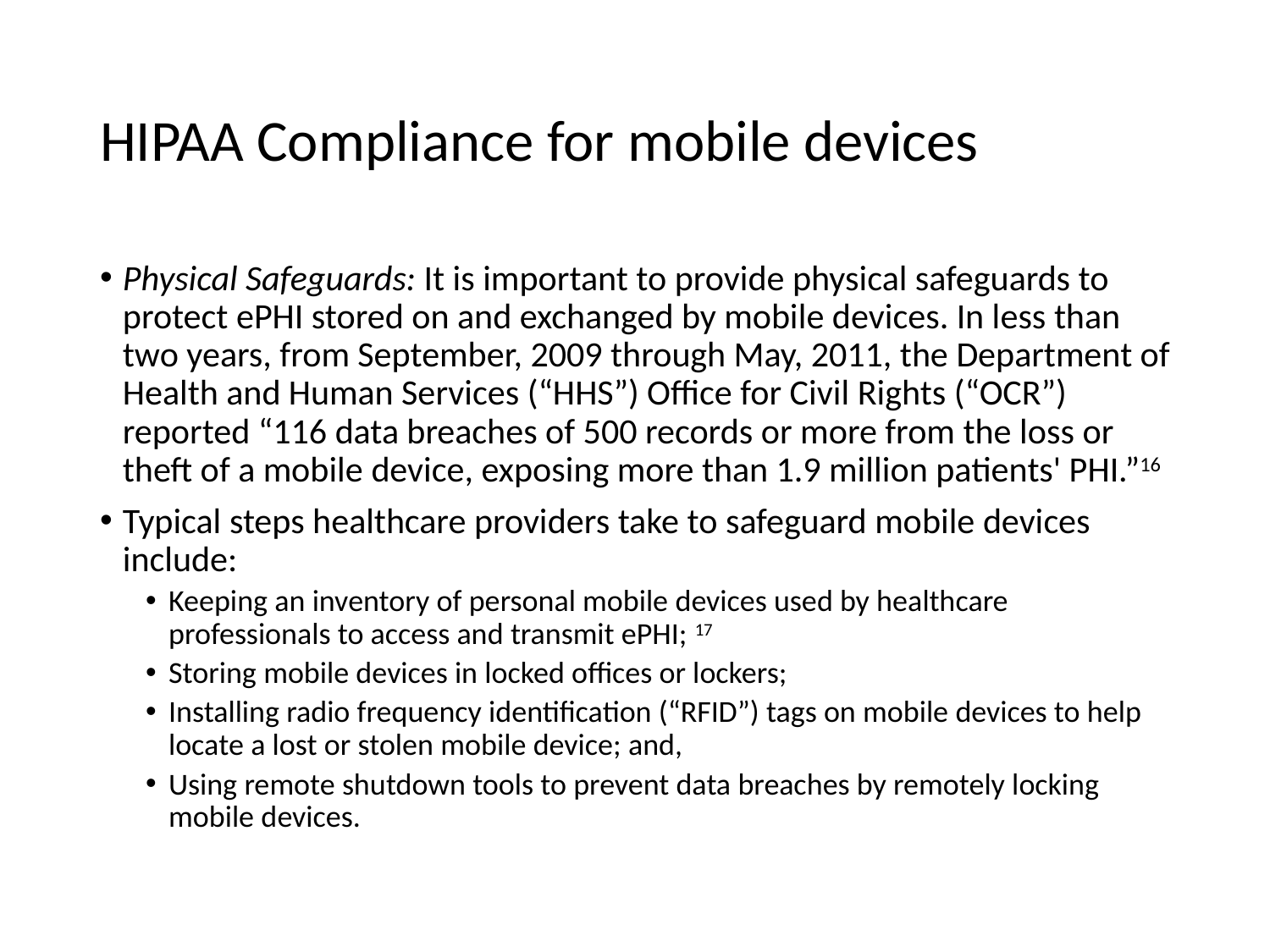

# HIPAA Compliance for mobile devices
Physical Safeguards: It is important to provide physical safeguards to protect ePHI stored on and exchanged by mobile devices. In less than two years, from September, 2009 through May, 2011, the Department of Health and Human Services (“HHS”) Office for Civil Rights (“OCR”) reported “116 data breaches of 500 records or more from the loss or theft of a mobile device, exposing more than 1.9 million patients' PHI.”16
Typical steps healthcare providers take to safeguard mobile devices include:
Keeping an inventory of personal mobile devices used by healthcare professionals to access and transmit ePHI; 17
Storing mobile devices in locked offices or lockers;
Installing radio frequency identification (“RFID”) tags on mobile devices to help locate a lost or stolen mobile device; and,
Using remote shutdown tools to prevent data breaches by remotely locking mobile devices.